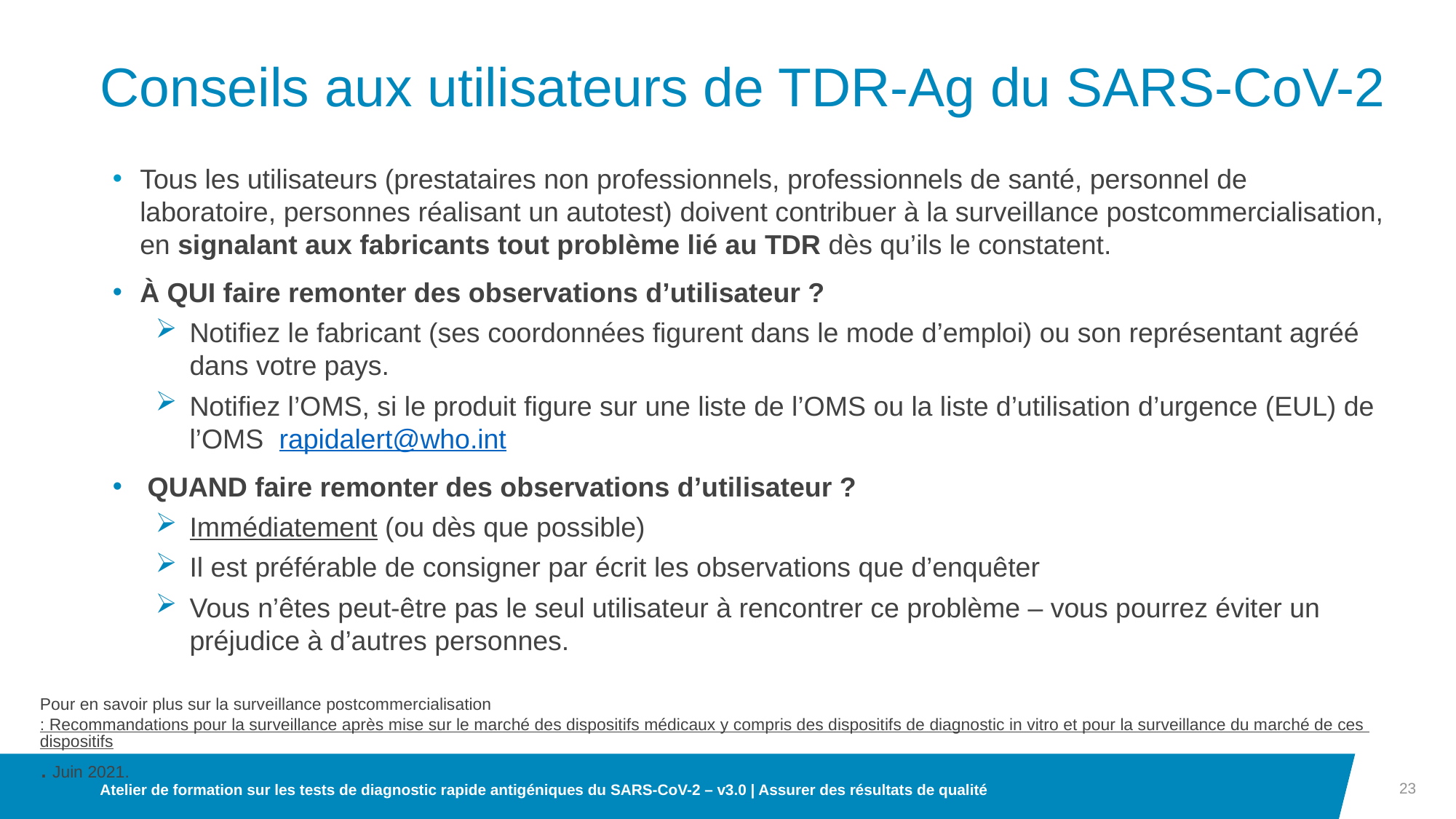

# Conseils aux utilisateurs de TDR-Ag du SARS-CoV-2
Tous les utilisateurs (prestataires non professionnels, professionnels de santé, personnel de laboratoire, personnes réalisant un autotest) doivent contribuer à la surveillance postcommercialisation, en signalant aux fabricants tout problème lié au TDR dès qu’ils le constatent.
À QUI faire remonter des observations d’utilisateur ?
Notifiez le fabricant (ses coordonnées figurent dans le mode d’emploi) ou son représentant agréé dans votre pays.
Notifiez l’OMS, si le produit figure sur une liste de l’OMS ou la liste d’utilisation d’urgence (EUL) de l’OMS  rapidalert@who.int
 QUAND faire remonter des observations d’utilisateur ?
Immédiatement (ou dès que possible)
Il est préférable de consigner par écrit les observations que d’enquêter
Vous n’êtes peut-être pas le seul utilisateur à rencontrer ce problème – vous pourrez éviter un préjudice à d’autres personnes.

Pour en savoir plus sur la surveillance postcommercialisation : Recommandations pour la surveillance après mise sur le marché des dispositifs médicaux y compris des dispositifs de diagnostic in vitro et pour la surveillance du marché de ces dispositifs. Juin 2021.
23
Atelier de formation sur les tests de diagnostic rapide antigéniques du SARS-CoV-2 – v3.0 | Assurer des résultats de qualité